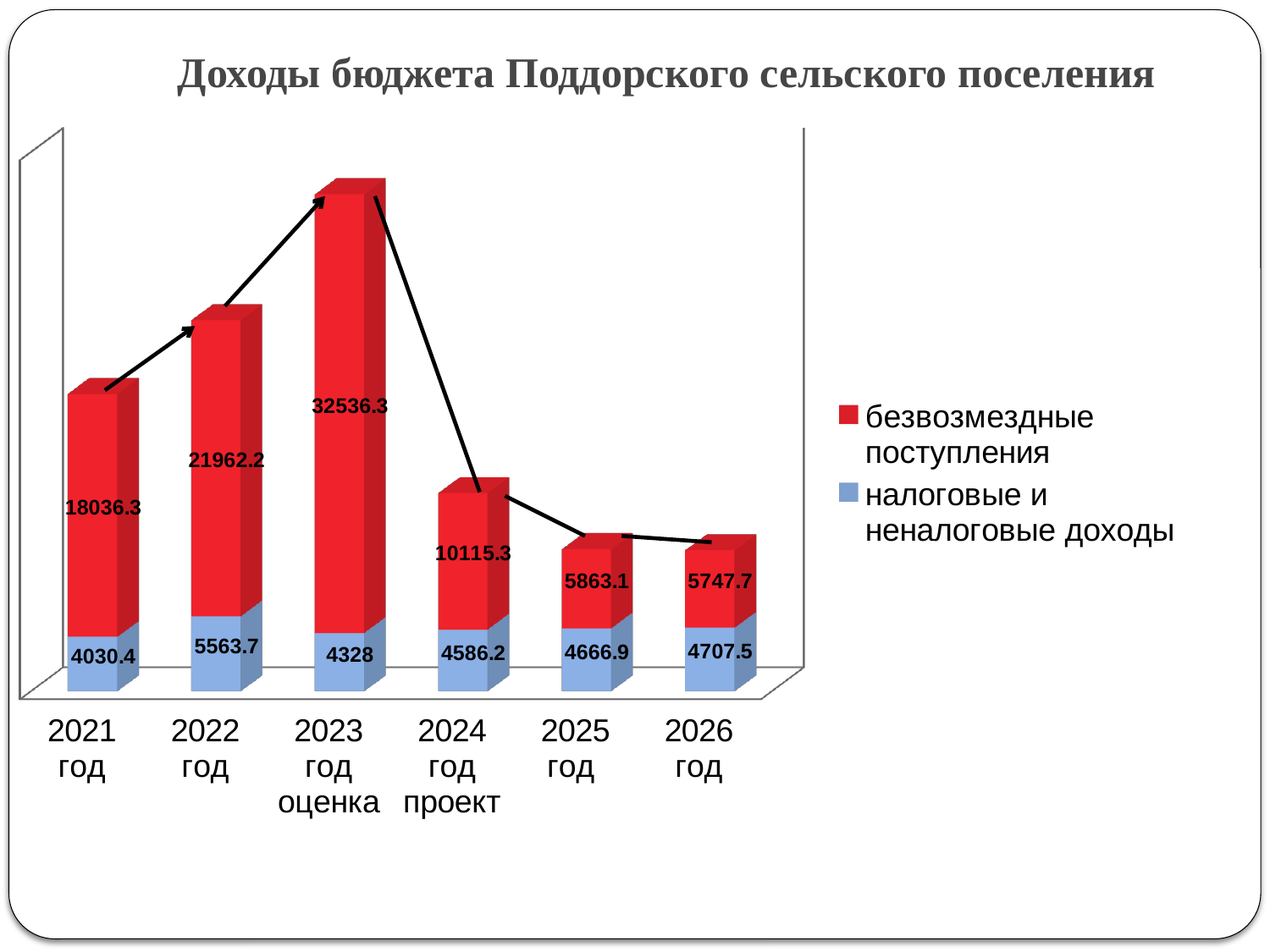

# Доходы бюджета Поддорского сельского поселения

[unsupported chart]